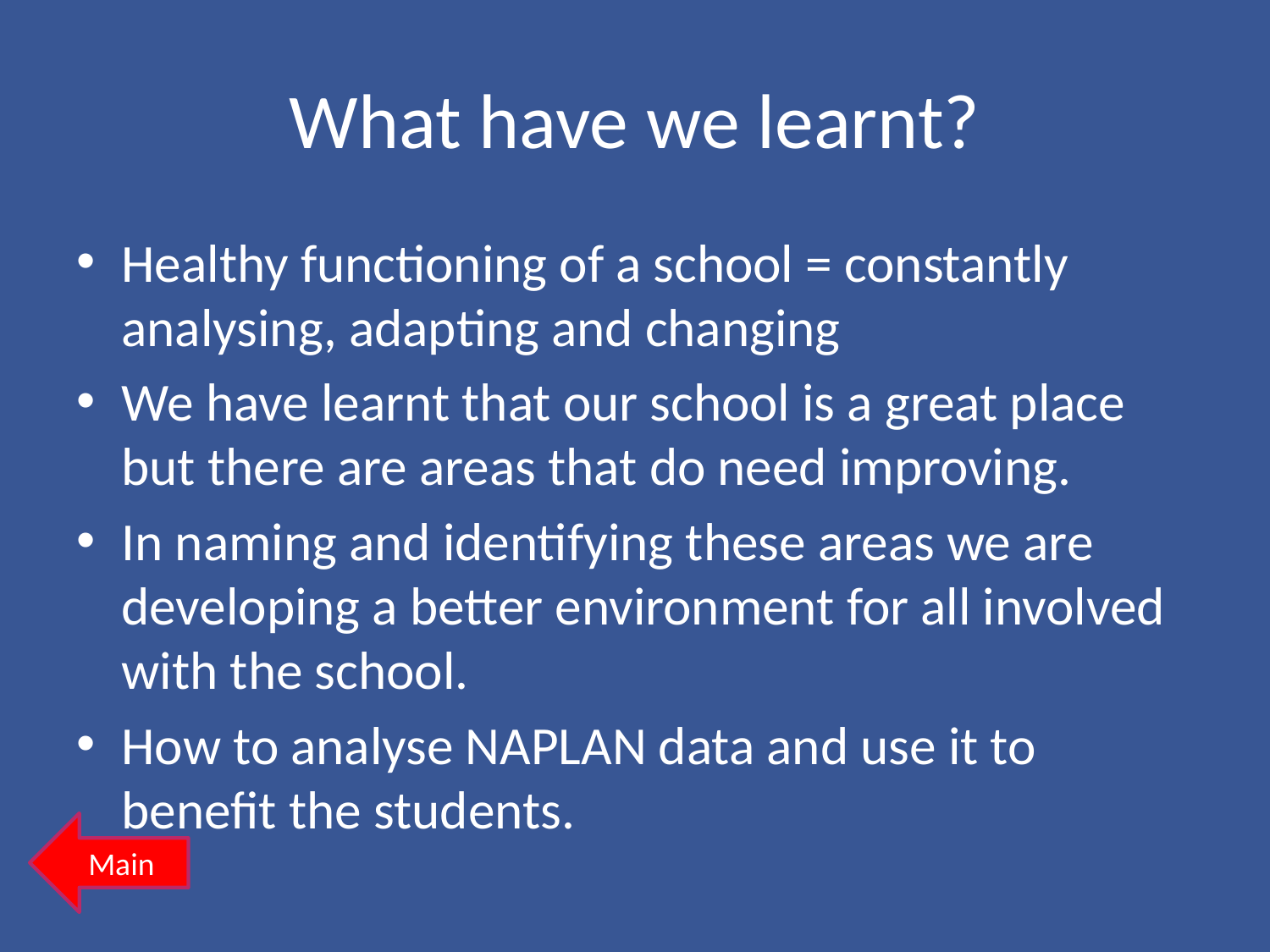

# What have we learnt?
Healthy functioning of a school = constantly analysing, adapting and changing
We have learnt that our school is a great place but there are areas that do need improving.
In naming and identifying these areas we are developing a better environment for all involved with the school.
How to analyse NAPLAN data and use it to benefit the students.

Main